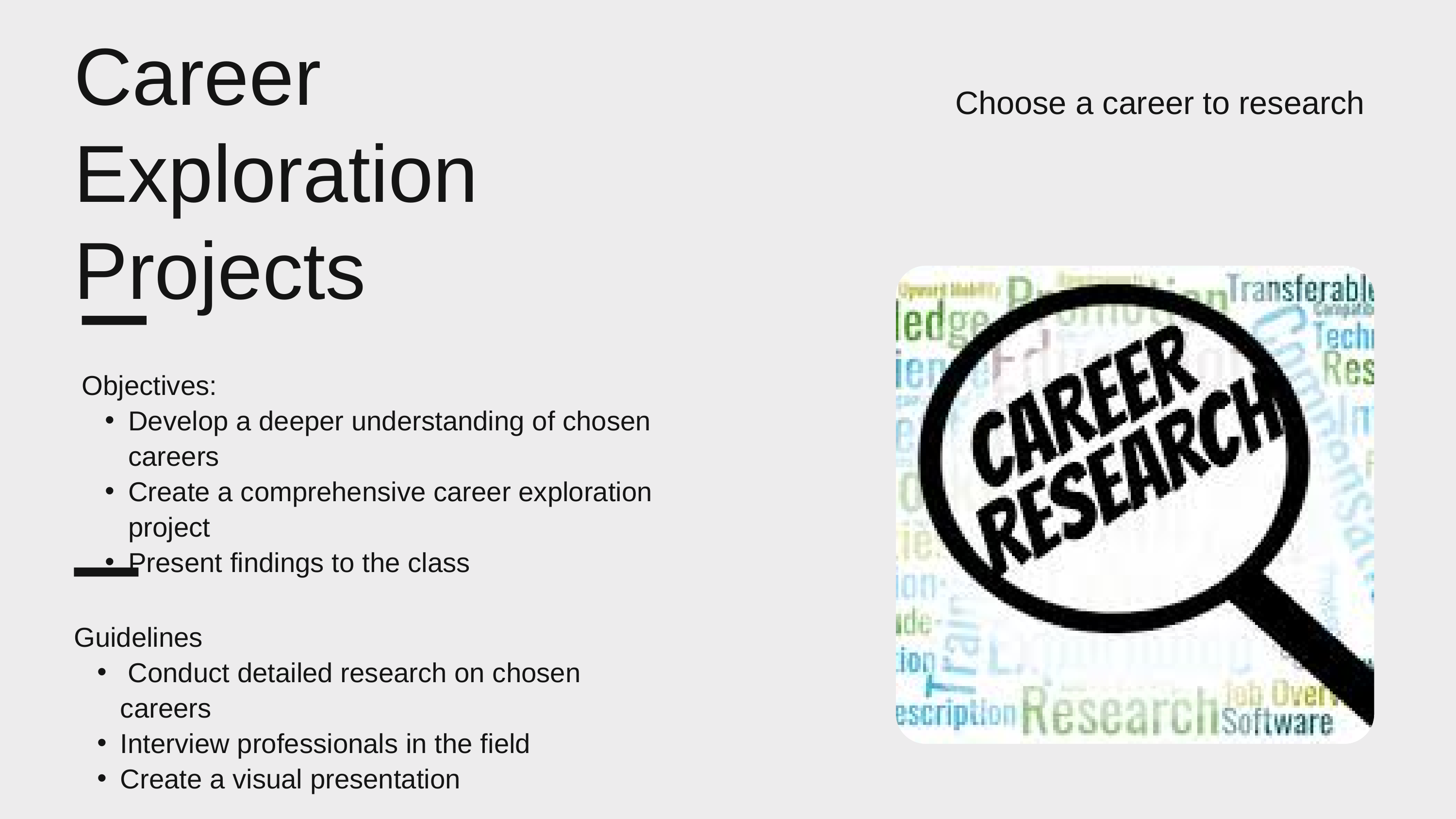

Career Exploration Projects
Choose a career to research

Objectives:
Develop a deeper understanding of chosen careers
Create a comprehensive career exploration project
Present findings to the class

Guidelines
 Conduct detailed research on chosen careers
Interview professionals in the field
Create a visual presentation